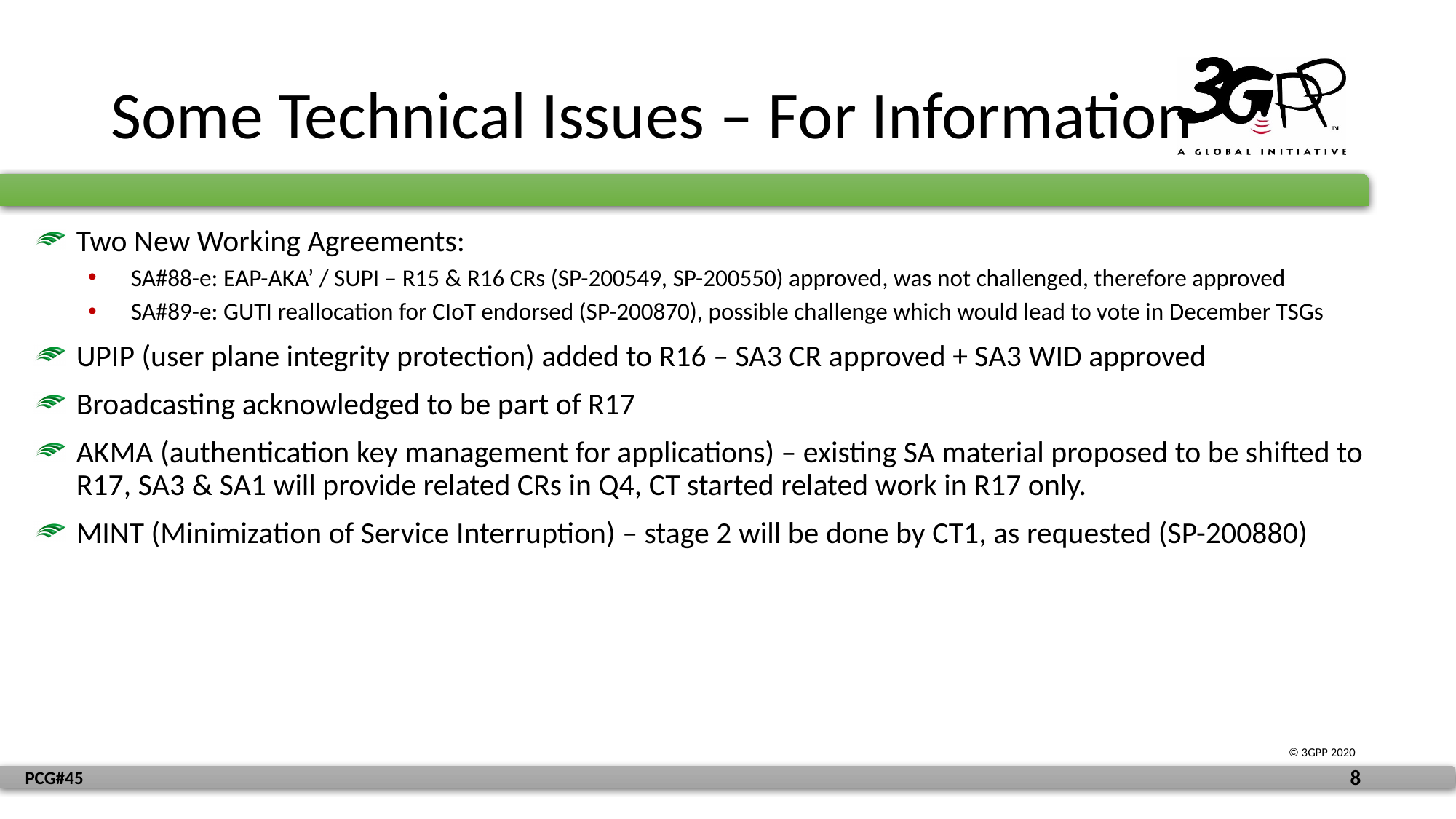

# Some Technical Issues – For Information
Two New Working Agreements:
SA#88-e: EAP-AKA’ / SUPI – R15 & R16 CRs (SP-200549, SP-200550) approved, was not challenged, therefore approved
SA#89-e: GUTI reallocation for CIoT endorsed (SP-200870), possible challenge which would lead to vote in December TSGs
UPIP (user plane integrity protection) added to R16 – SA3 CR approved + SA3 WID approved
Broadcasting acknowledged to be part of R17
AKMA (authentication key management for applications) – existing SA material proposed to be shifted to R17, SA3 & SA1 will provide related CRs in Q4, CT started related work in R17 only.
MINT (Minimization of Service Interruption) – stage 2 will be done by CT1, as requested (SP-200880)